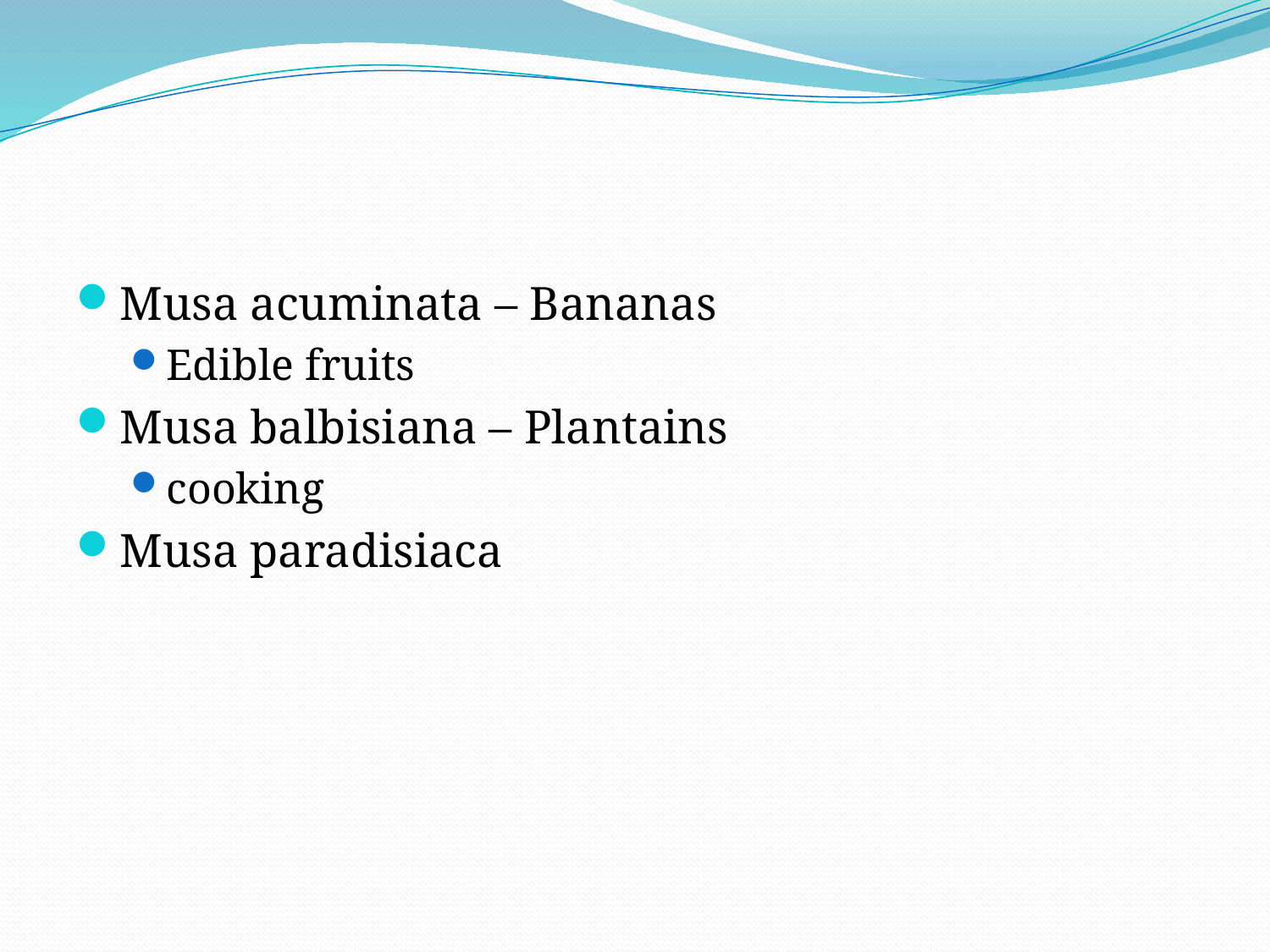

#
Musa acuminata – Bananas
Edible fruits
Musa balbisiana – Plantains
cooking
Musa paradisiaca